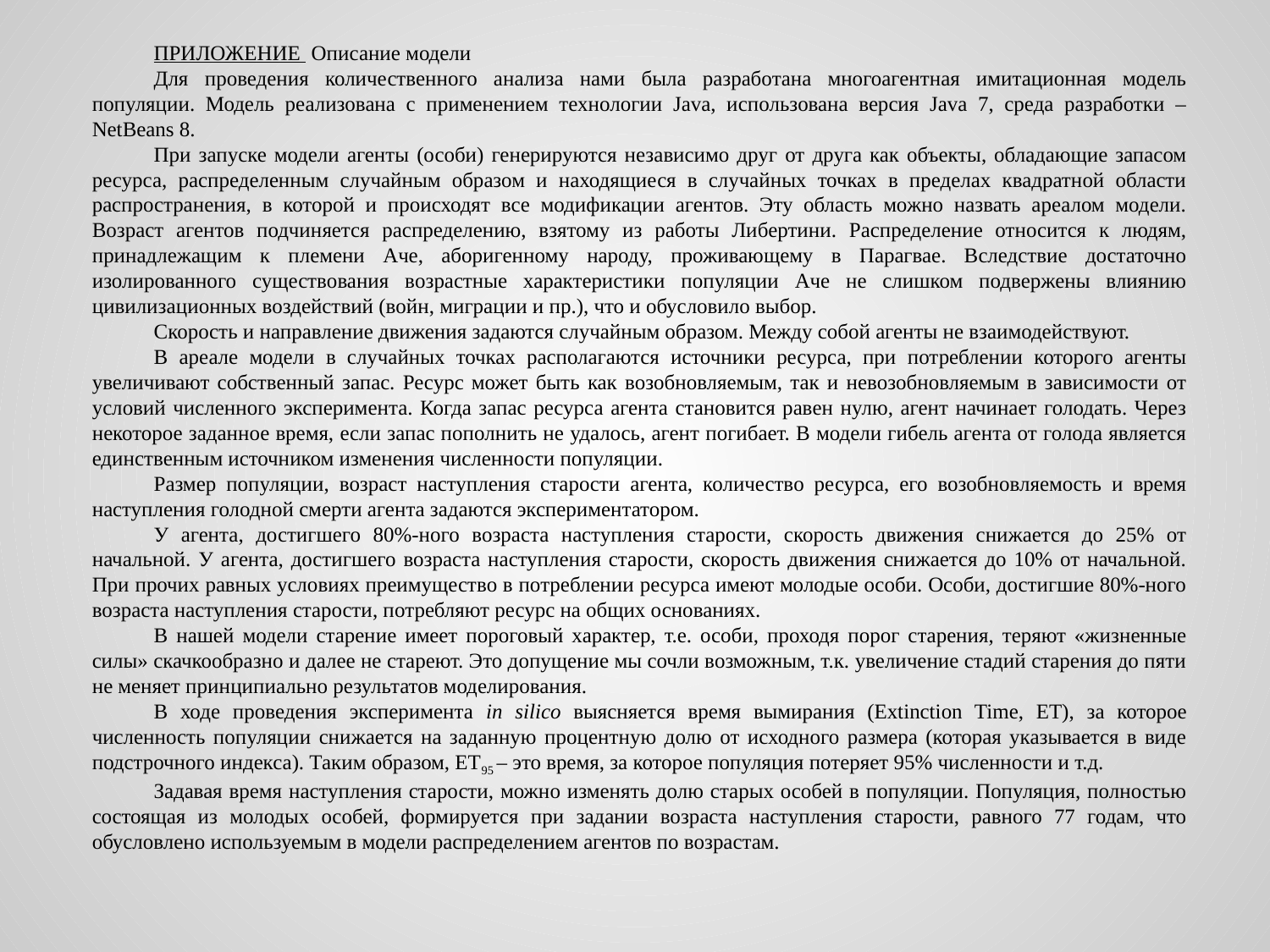

ПРИЛОЖЕНИЕ  Описание модели
Для проведения количественного анализа нами была разработана многоагентная имитационная модель популяции. Модель реализована с применением технологии Java, использована версия Java 7, среда разработки – NetBeans 8.
При запуске модели агенты (особи) генерируются независимо друг от друга как объекты, обладающие запасом ресурса, распределенным случайным образом и находящиеся в случайных точках в пределах квадратной области распространения, в которой и происходят все модификации агентов. Эту область можно назвать ареалом модели. Возраст агентов подчиняется распределению, взятому из работы Либертини. Распределение относится к людям, принадлежащим к племени Аче, аборигенному народу, проживающему в Парагвае. Вследствие достаточно изолированного существования возрастные характеристики популяции Аче не слишком подвержены влиянию цивилизационных воздействий (войн, миграции и пр.), что и обусловило выбор.
Скорость и направление движения задаются случайным образом. Между собой агенты не взаимодействуют.
В ареале модели в случайных точках располагаются источники ресурса, при потреблении которого агенты увеличивают собственный запас. Ресурс может быть как возобновляемым, так и невозобновляемым в зависимости от условий численного эксперимента. Когда запас ресурса агента становится равен нулю, агент начинает голодать. Через некоторое заданное время, если запас пополнить не удалось, агент погибает. В модели гибель агента от голода является единственным источником изменения численности популяции.
Размер популяции, возраст наступления старости агента, количество ресурса, его возобновляемость и время наступления голодной смерти агента задаются экспериментатором.
У агента, достигшего 80%-ного возраста наступления старости, скорость движения снижается до 25% от начальной. У агента, достигшего возраста наступления старости, скорость движения снижается до 10% от начальной. При прочих равных условиях преимущество в потреблении ресурса имеют молодые особи. Особи, достигшие 80%-ного возраста наступления старости, потребляют ресурс на общих основаниях.
В нашей модели старение имеет пороговый характер, т.е. особи, проходя порог старения, теряют «жизненные силы» скачкообразно и далее не стареют. Это допущение мы сочли возможным, т.к. увеличение стадий старения до пяти не меняет принципиально результатов моделирования.
В ходе проведения эксперимента in silico выясняется время вымирания (Extinction Time, ET), за которое численность популяции снижается на заданную процентную долю от исходного размера (которая указывается в виде подстрочного индекса). Таким образом, ET95 – это время, за которое популяция потеряет 95% численности и т.д.
Задавая время наступления старости, можно изменять долю старых особей в популяции. Популяция, полностью состоящая из молодых особей, формируется при задании возраста наступления старости, равного 77 годам, что обусловлено используемым в модели распределением агентов по возрастам.